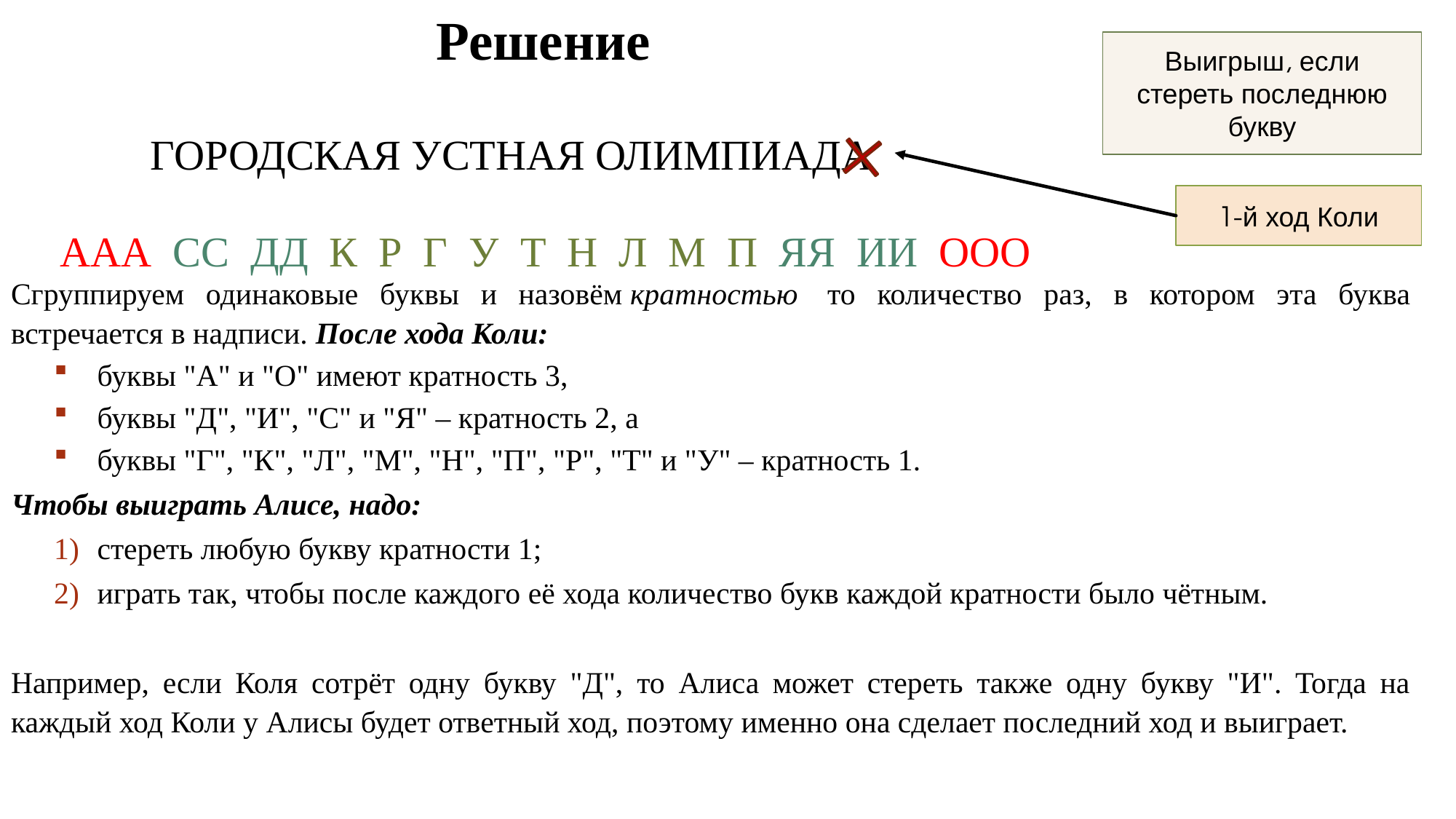

# Решение
Выигрыш, если стереть последнюю букву
ГОРОДСКАЯ УСТНАЯ ОЛИМПИАДА

1-й ход Коли
ААА  СС  ДД  К  Р  Г  У  Т  Н  Л  М  П  ЯЯ  ИИ  ООО
Сгруппируем одинаковые буквы и назовём кратностью  то количество раз, в котором эта буква встречается в надписи. После хода Коли:
буквы "А" и "О" имеют кратность 3,
буквы "Д", "И", "С" и "Я" – кратность 2, а
буквы "Г", "К", "Л", "М", "Н", "П", "Р", "Т" и "У" – кратность 1.
Чтобы выиграть Алисе, надо:
стереть любую букву кратности 1;
играть так, чтобы после каждого её хода количество букв каждой кратности было чётным.

Например, если Коля сотрёт одну букву "Д", то Алиса может стереть также одну букву "И". Тогда на каждый ход Коли у Алисы будет ответный ход, поэтому именно она сделает последний ход и выиграет.